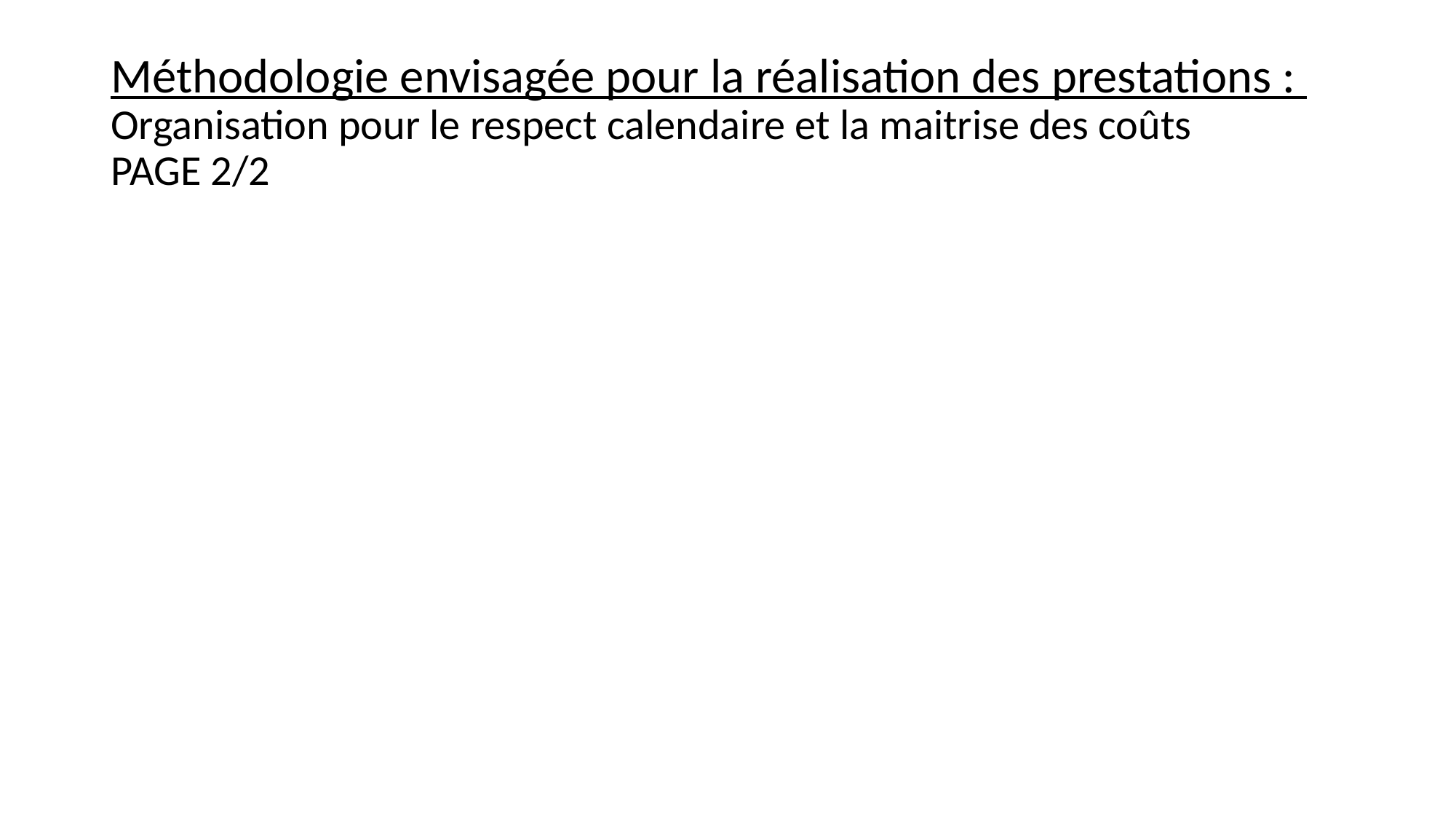

# Méthodologie envisagée pour la réalisation des prestations : Organisation pour le respect calendaire et la maitrise des coûts PAGE 2/2